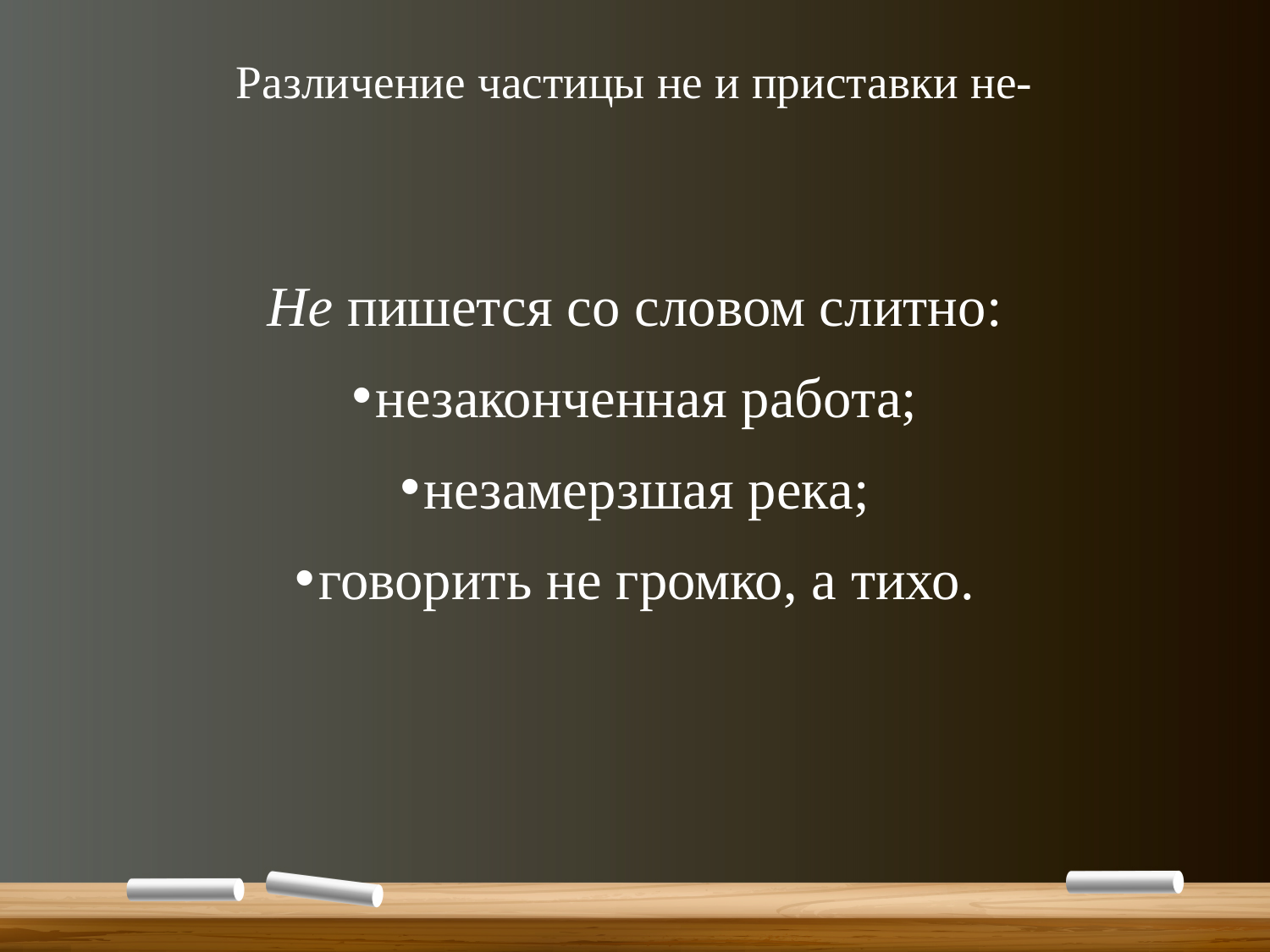

# Различение частицы не и приставки не-
Не пишется со словом слитно:
незаконченная работа;
незамерзшая река;
говорить не громко, а тихо.